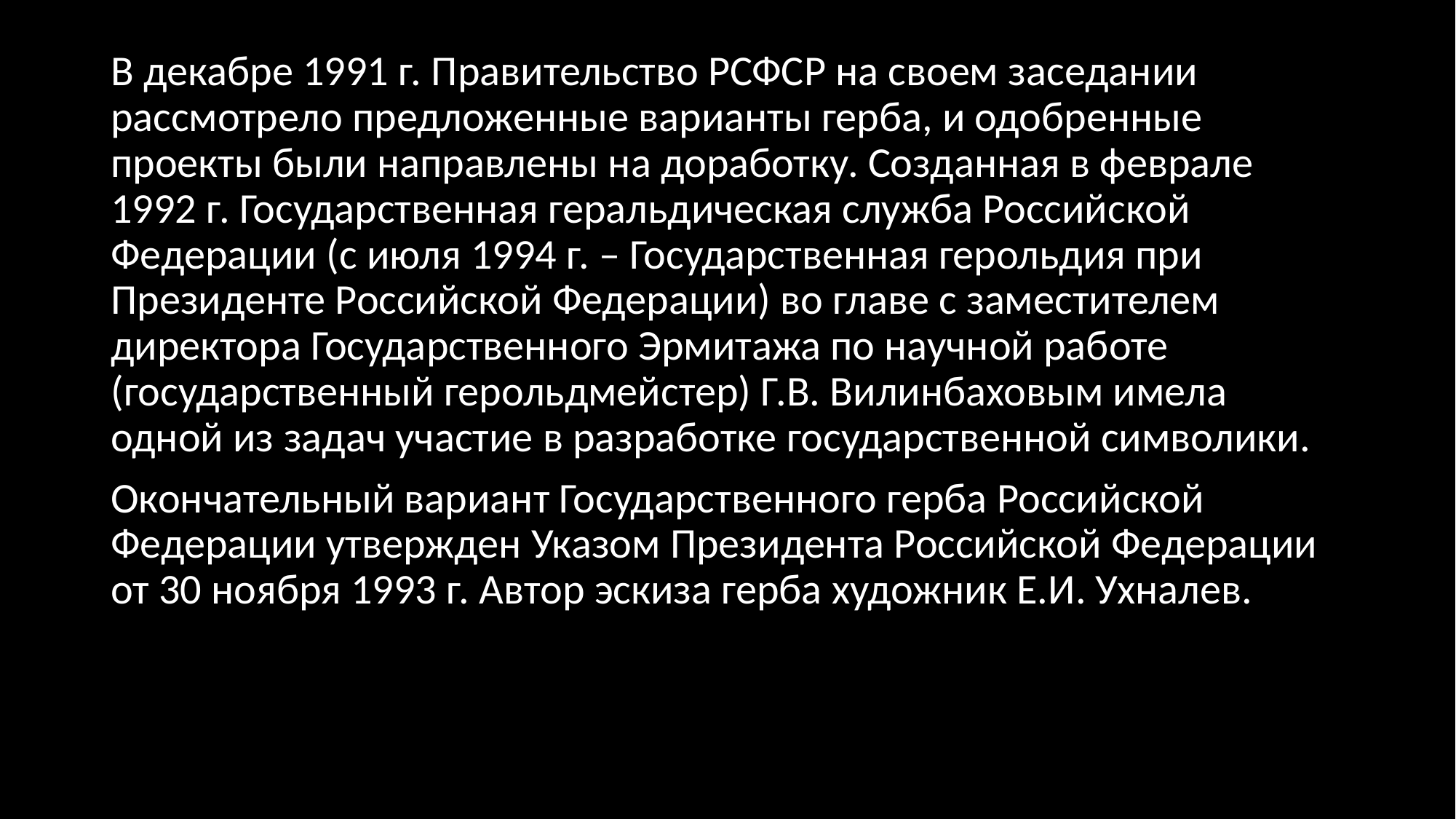

В декабре 1991 г. Правительство РСФСР на своем заседании рассмотрело предложенные варианты герба, и одобренные проекты были направлены на доработку. Созданная в феврале 1992 г. Государственная геральдическая служба Российской Федерации (с июля 1994 г. – Государственная герольдия при Президенте Российской Федерации) во главе с заместителем директора Государственного Эрмитажа по научной работе (государственный герольдмейстер) Г.В. Вилинбаховым имела одной из задач участие в разработке государственной символики.
Окончательный вариант Государственного герба Российской Федерации утвержден Указом Президента Российской Федерации от 30 ноября 1993 г. Автор эскиза герба художник Е.И. Ухналев.